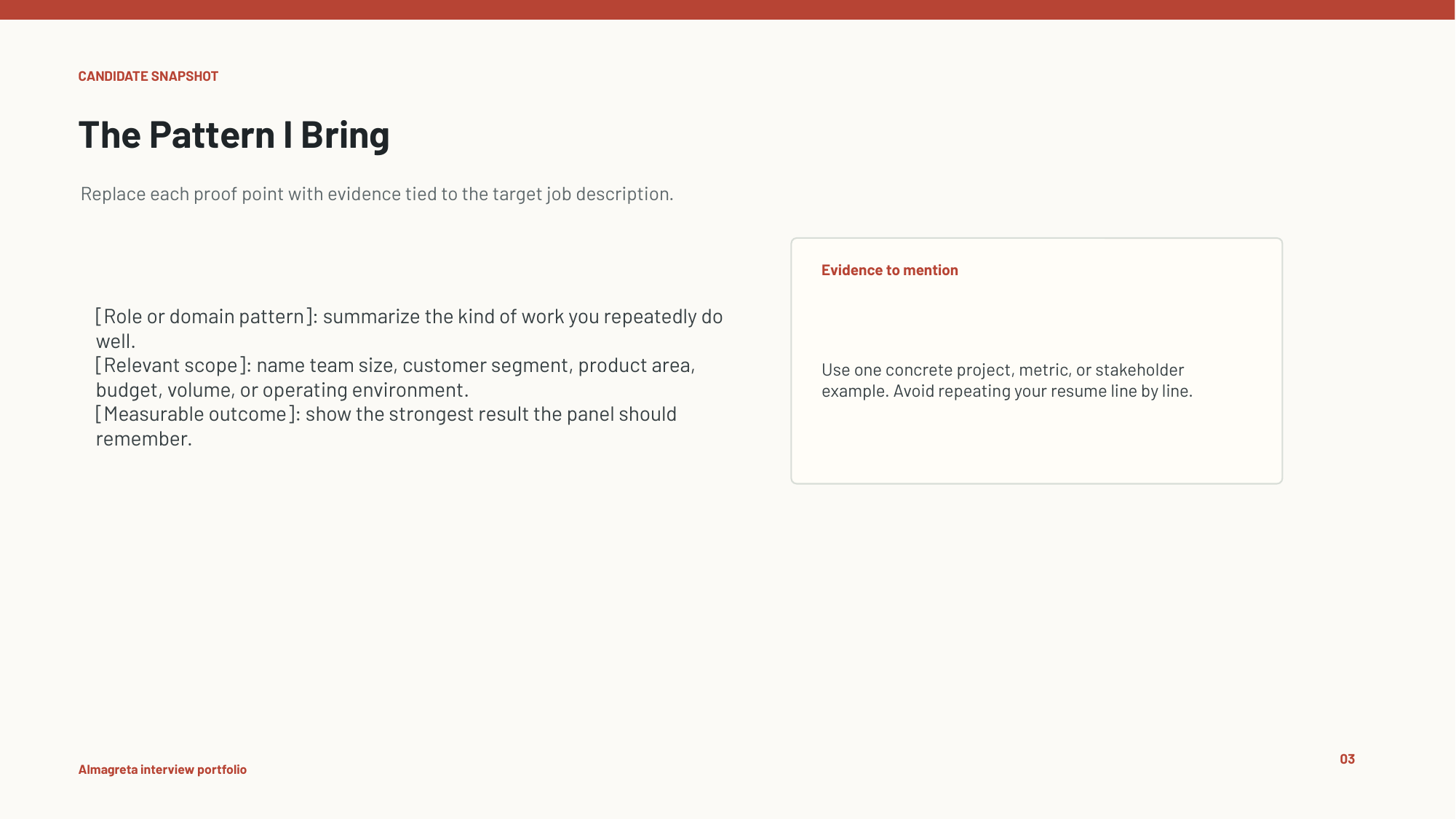

CANDIDATE SNAPSHOT
The Pattern I Bring
Replace each proof point with evidence tied to the target job description.

[Role or domain pattern]: summarize the kind of work you repeatedly do well.
[Relevant scope]: name team size, customer segment, product area, budget, volume, or operating environment.
[Measurable outcome]: show the strongest result the panel should remember.
Evidence to mention
Use one concrete project, metric, or stakeholder example. Avoid repeating your resume line by line.
03
Almagreta interview portfolio